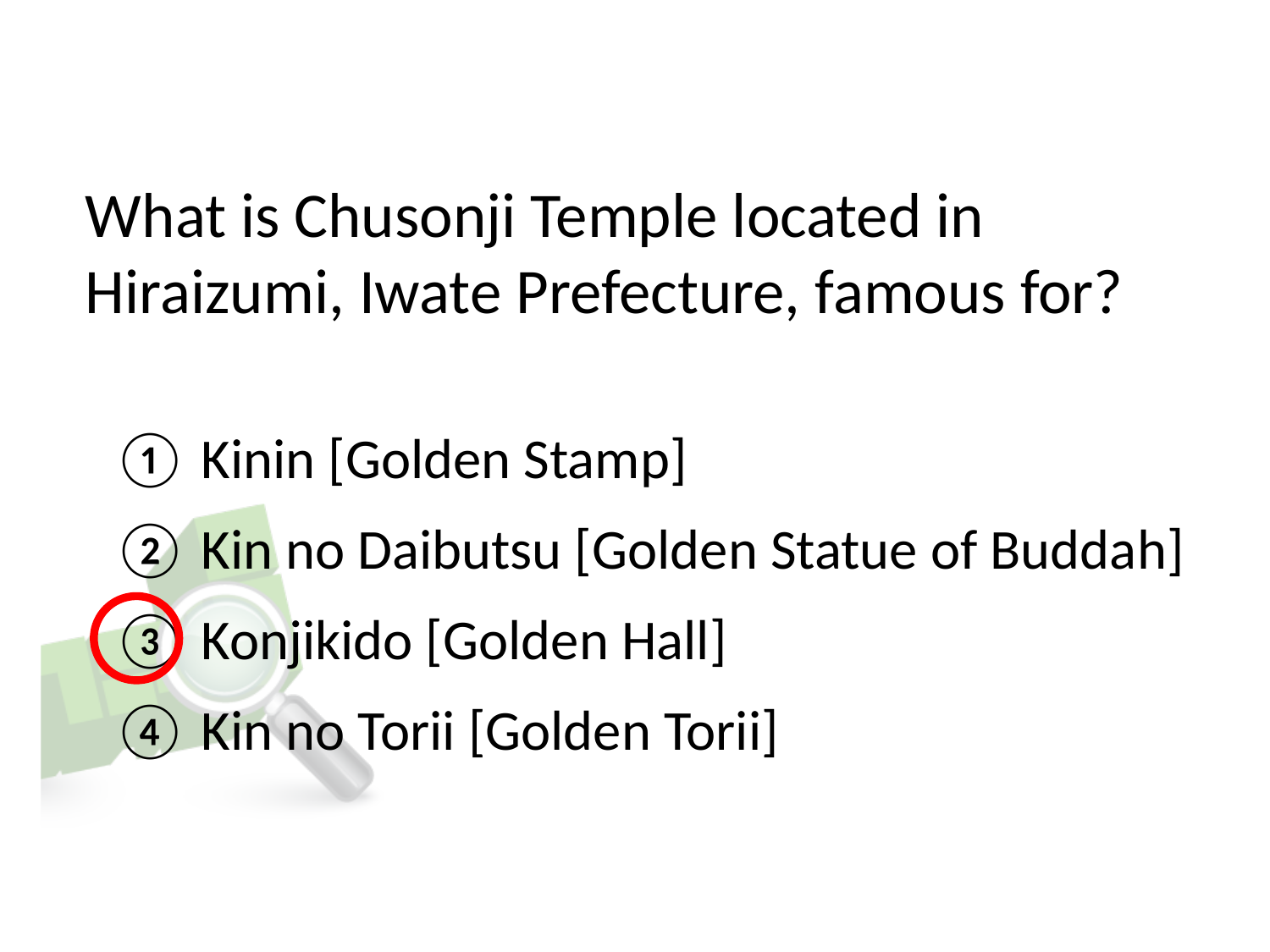

# What is Chusonji Temple located in Hiraizumi, Iwate Prefecture, famous for?
① Kinin [Golden Stamp]
② Kin no Daibutsu [Golden Statue of Buddah]
③ Konjikido [Golden Hall]
④ Kin no Torii [Golden Torii]